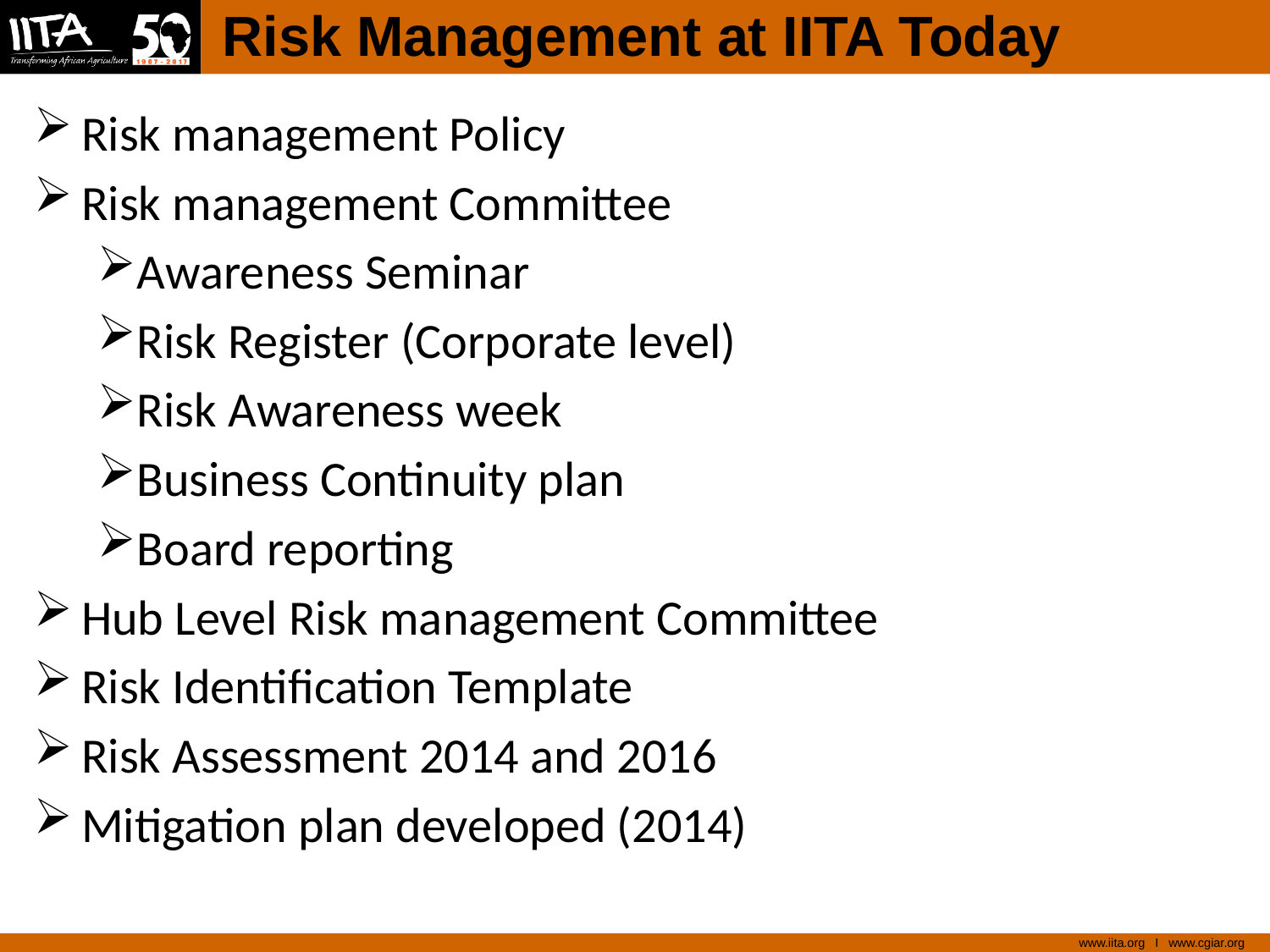

# Risk Management at IITA Today
Risk management Policy
Risk management Committee
Awareness Seminar
Risk Register (Corporate level)
Risk Awareness week
Business Continuity plan
Board reporting
Hub Level Risk management Committee
Risk Identification Template
Risk Assessment 2014 and 2016
Mitigation plan developed (2014)